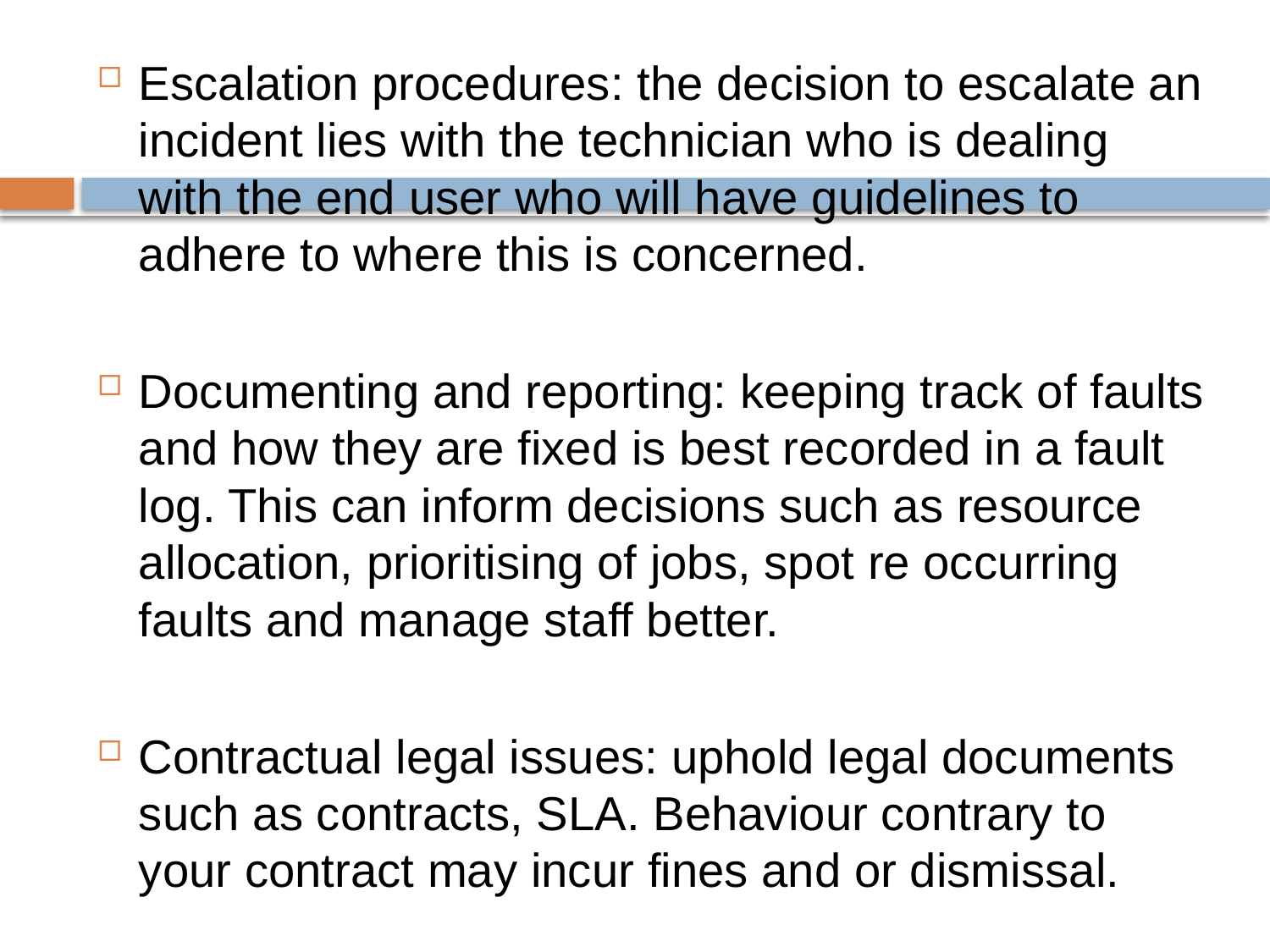

Escalation procedures: the decision to escalate an incident lies with the technician who is dealing with the end user who will have guidelines to adhere to where this is concerned.

Documenting and reporting: keeping track of faults and how they are fixed is best recorded in a fault log. This can inform decisions such as resource allocation, prioritising of jobs, spot re occurring faults and manage staff better.

Contractual legal issues: uphold legal documents such as contracts, SLA. Behaviour contrary to your contract may incur fines and or dismissal.